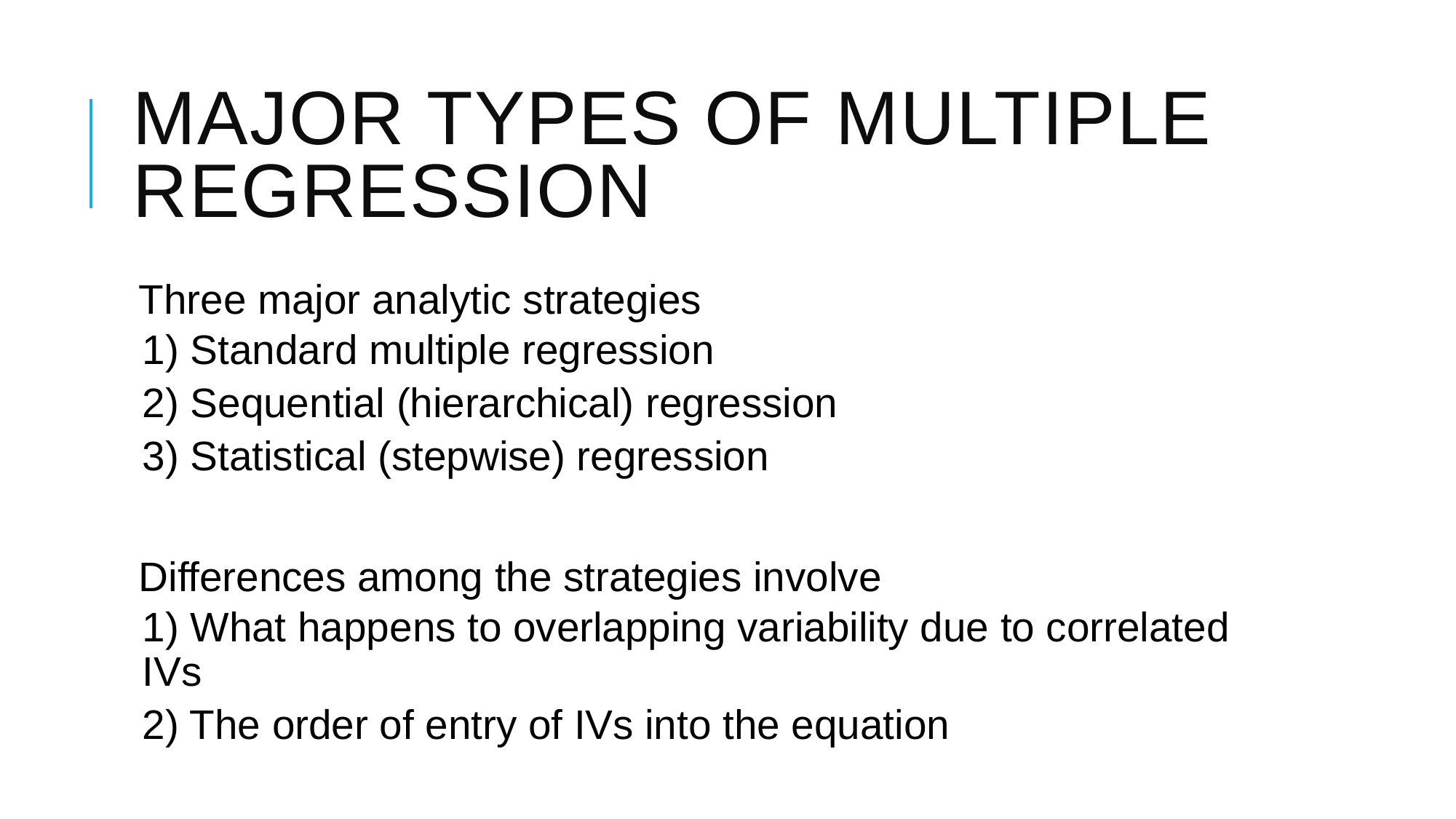

# Major Types of Multiple Regression
Three major analytic strategies
1) Standard multiple regression
2) Sequential (hierarchical) regression
3) Statistical (stepwise) regression

Differences among the strategies involve
1) What happens to overlapping variability due to correlated IVs
2) The order of entry of IVs into the equation